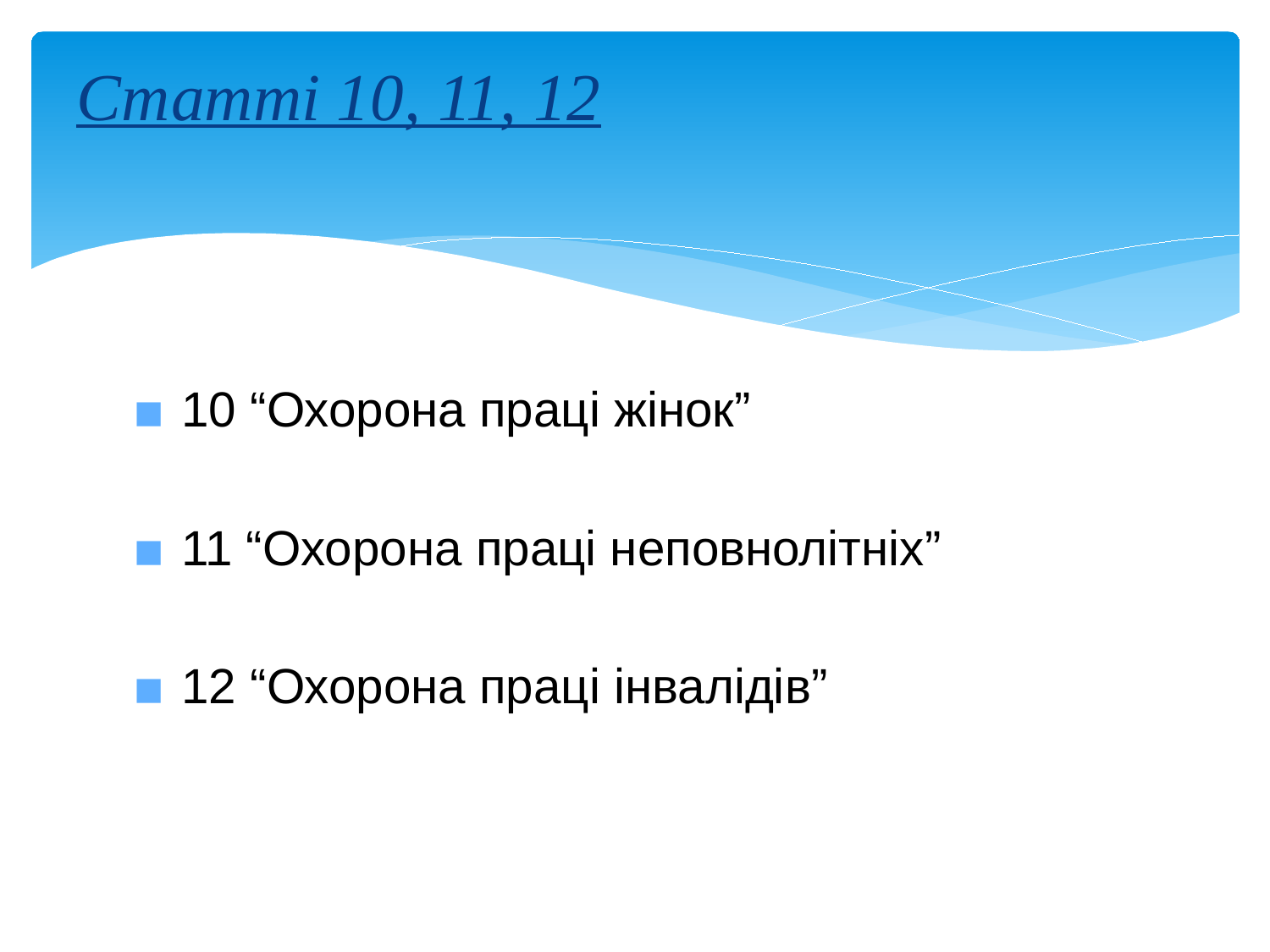

# Статті 10, 11, 12
10 “Охорона праці жінок”

11 “Охорона праці неповнолітніх”

12 “Охорона праці інвалідів”